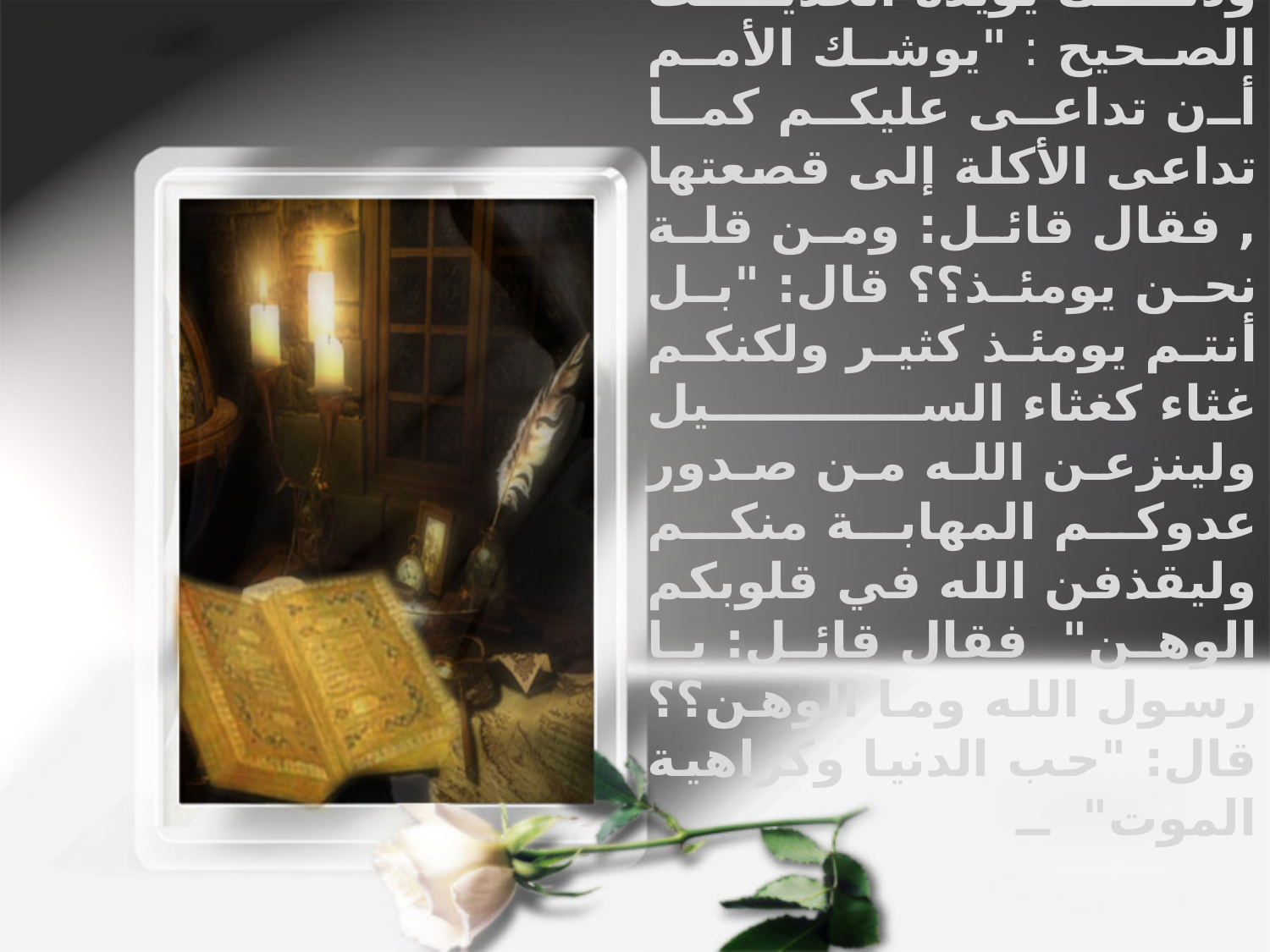

وذلك يؤيده الحديث الصحيح : "يوشك الأمم أن تداعى عليكم كما تداعى الأكلة إلى قصعتها , فقال قائل: ومن قلة نحن يومئذ؟؟ قال: "بل أنتم يومئذ كثير ولكنكم غثاء كغثاء السيل ولينزعن الله من صدور عدوكم المهابة منكم وليقذفن الله في قلوبكم الوهن"  فقال قائل: يا رسول الله وما الوهن؟؟ قال: "حب الدنيا وكراهية الموت"  ــ